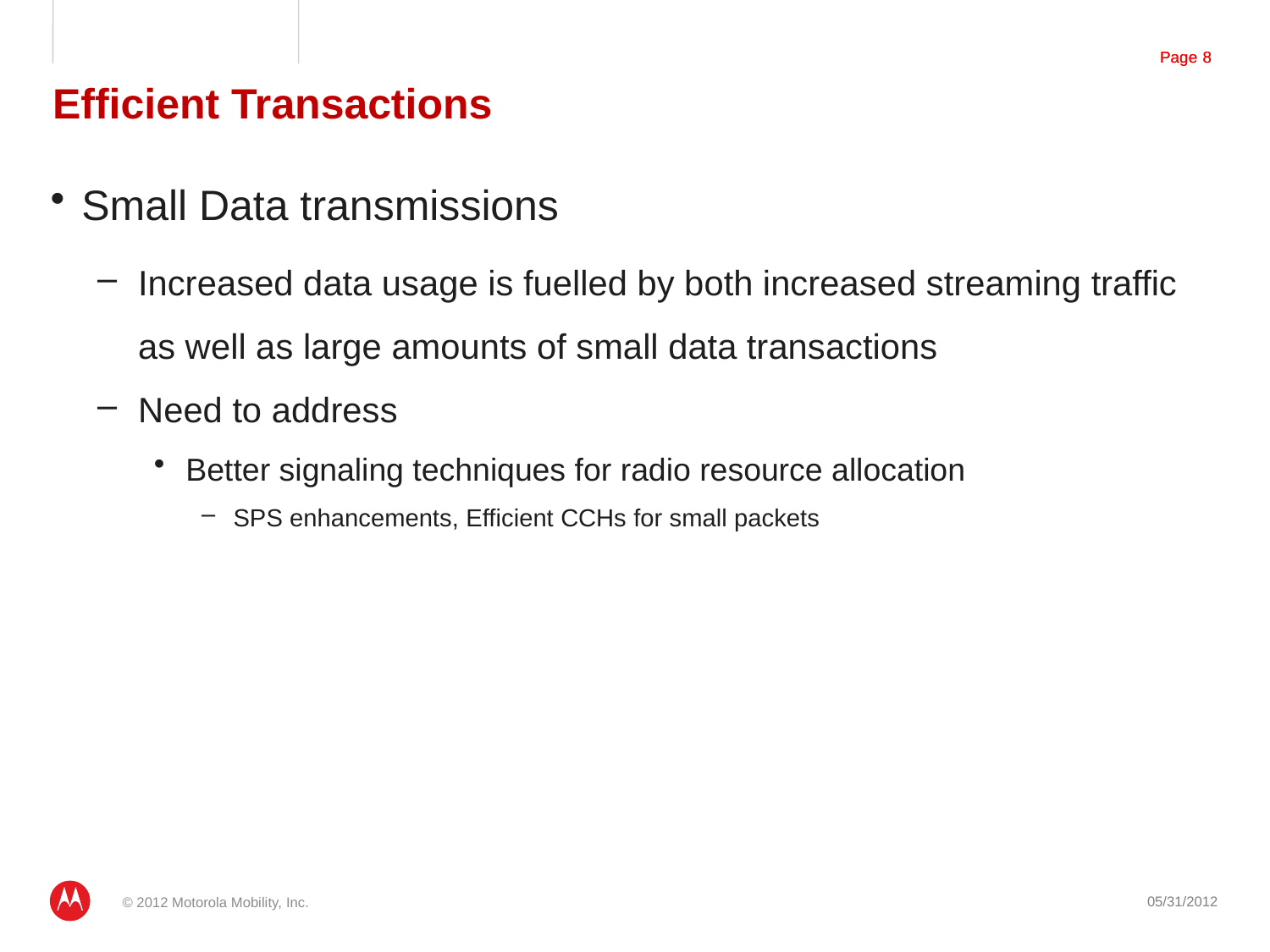

# Efficient Transactions
Small Data transmissions
Increased data usage is fuelled by both increased streaming traffic as well as large amounts of small data transactions
Need to address
Better signaling techniques for radio resource allocation
SPS enhancements, Efficient CCHs for small packets
05/31/2012
© 2012 Motorola Mobility, Inc.